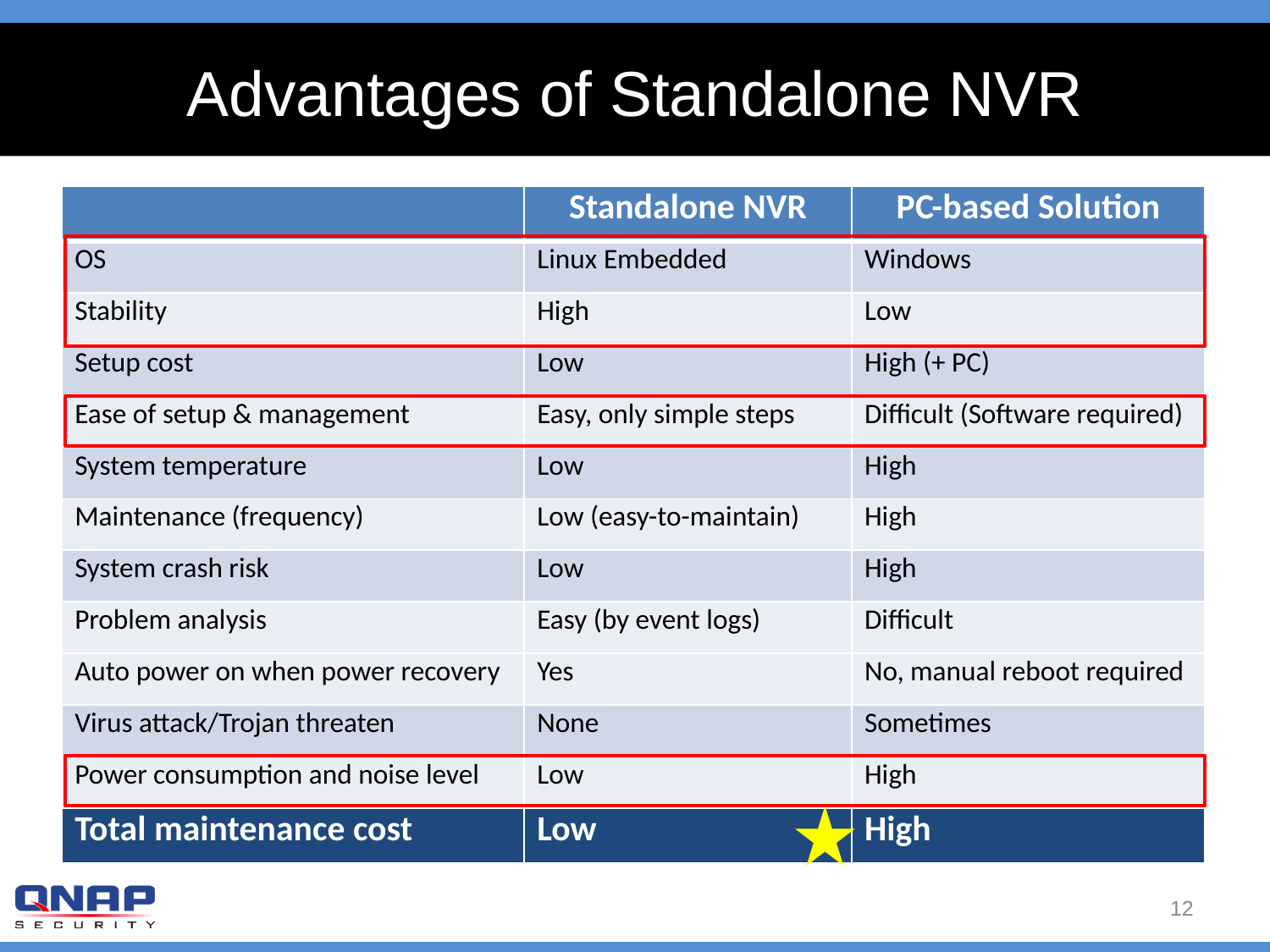

# Advantages of Standalone NVR
|  | Standalone NVR | PC-based Solution |
| --- | --- | --- |
| OS | Linux Embedded | Windows |
| Stability | High | Low |
| Setup cost | Low | High (+ PC) |
| Ease of setup & management | Easy, only simple steps | Difficult (Software required) |
| System temperature | Low | High |
| Maintenance (frequency) | Low (easy-to-maintain) | High |
| System crash risk | Low | High |
| Problem analysis | Easy (by event logs) | Difficult |
| Auto power on when power recovery | Yes | No, manual reboot required |
| Virus attack/Trojan threaten | None | Sometimes |
| Power consumption and noise level | Low | High |
| Total maintenance cost | Low | High |

12